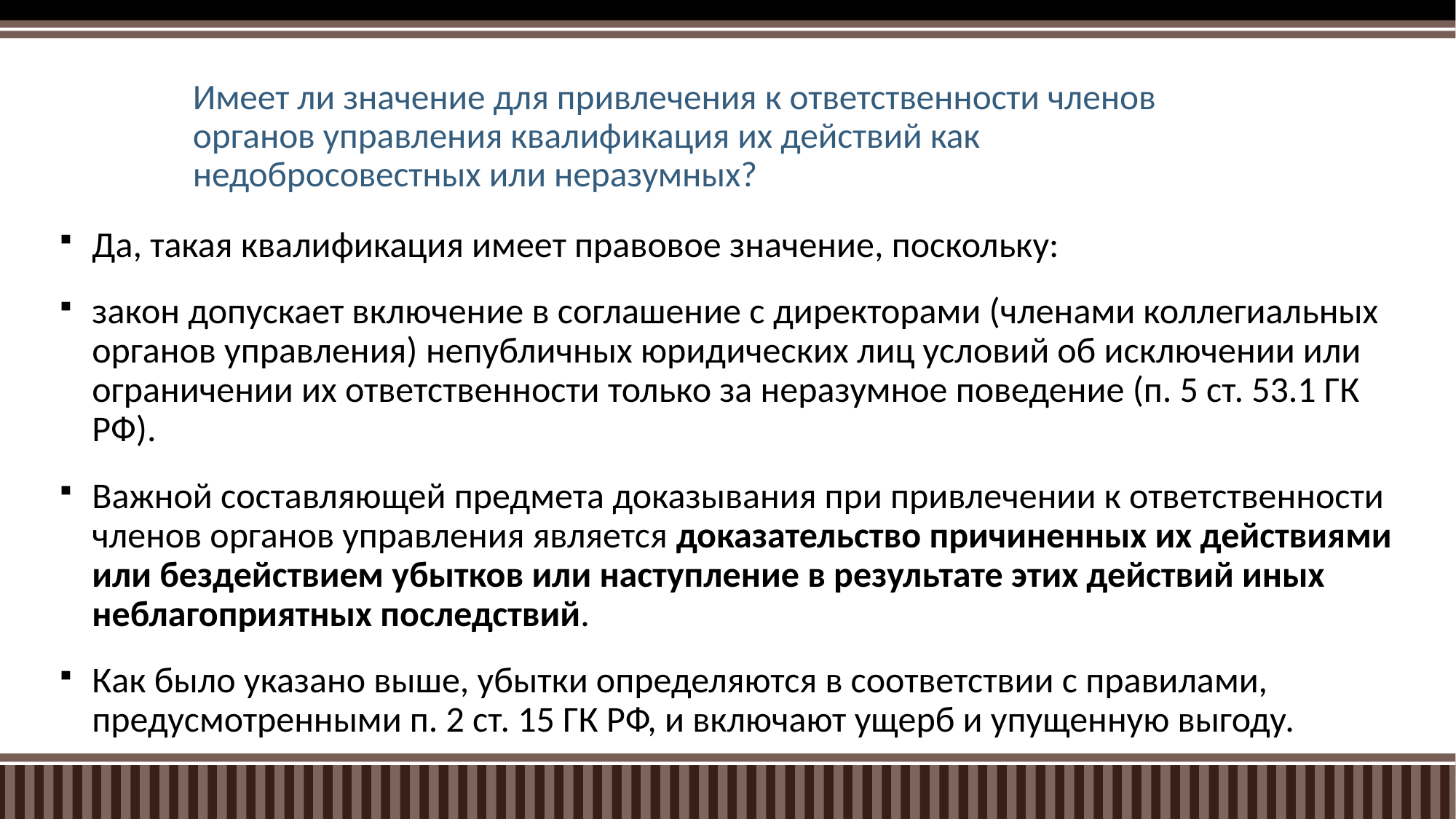

# Имеет ли значение для привлечения к ответственности членов органов управления квалификация их действий как недобросовестных или неразумных?
Да, такая квалификация имеет правовое значение, поскольку:
закон допускает включение в соглашение с директорами (членами коллегиальных органов управления) непубличных юридических лиц условий об исключении или ограничении их ответственности только за неразумное поведение (п. 5 ст. 53.1 ГК РФ).
Важной составляющей предмета доказывания при привлечении к ответственности членов органов управления является доказательство причиненных их действиями или бездействием убытков или наступление в результате этих действий иных неблагоприятных последствий.
Как было указано выше, убытки определяются в соответствии с правилами, предусмотренными п. 2 ст. 15 ГК РФ, и включают ущерб и упущенную выгоду.